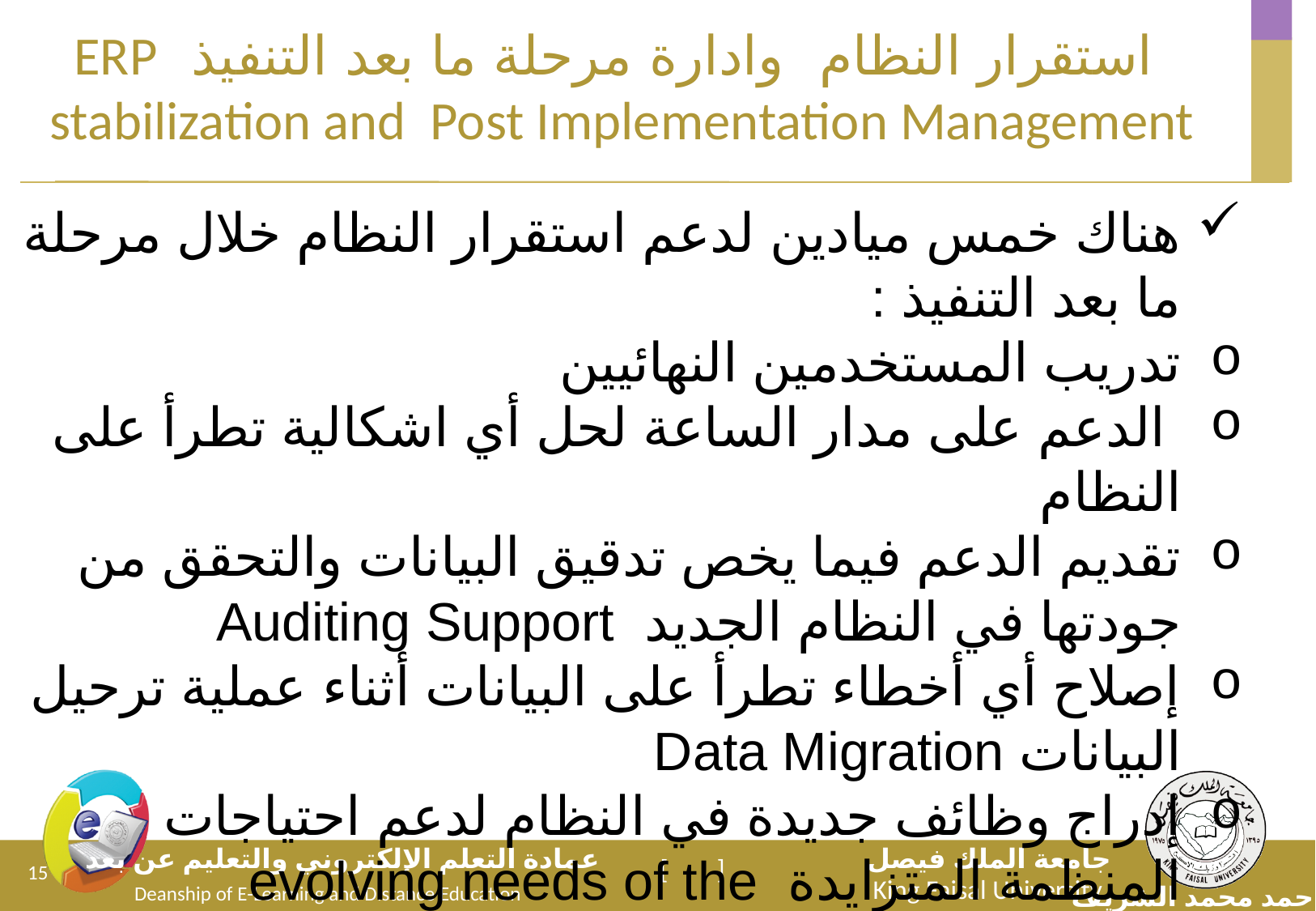

# استقرار النظام  وادارة مرحلة ما بعد التنفيذ  ERP stabilization and  Post Implementation Management
هناك خمس ميادين لدعم استقرار النظام خلال مرحلة ما بعد التنفيذ :
تدريب المستخدمين النهائيين
 الدعم على مدار الساعة لحل أي اشكالية تطرأ على النظام
تقديم الدعم فيما يخص تدقيق البيانات والتحقق من جودتها في النظام الجديد  Auditing Support
إصلاح أي أخطاء تطرأ على البيانات أثناء عملية ترحيل البيانات Data Migration
إدراج وظائف جديدة في النظام لدعم احتياجات المنظمة المتزايدة  evolving needs of the organization

15